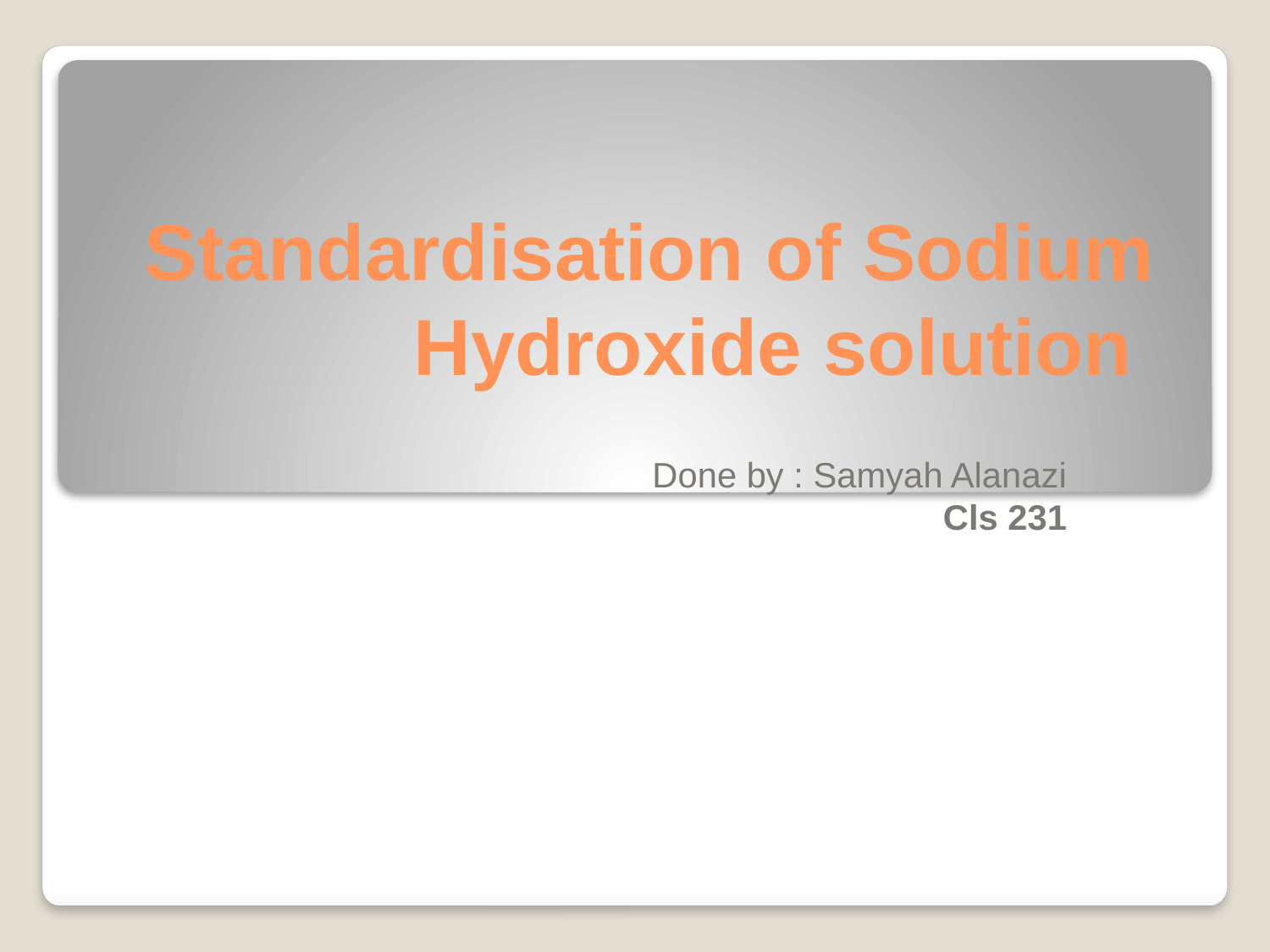

# Standardisation of Sodium Hydroxide solution
Done by : Samyah Alanazi
Cls 231